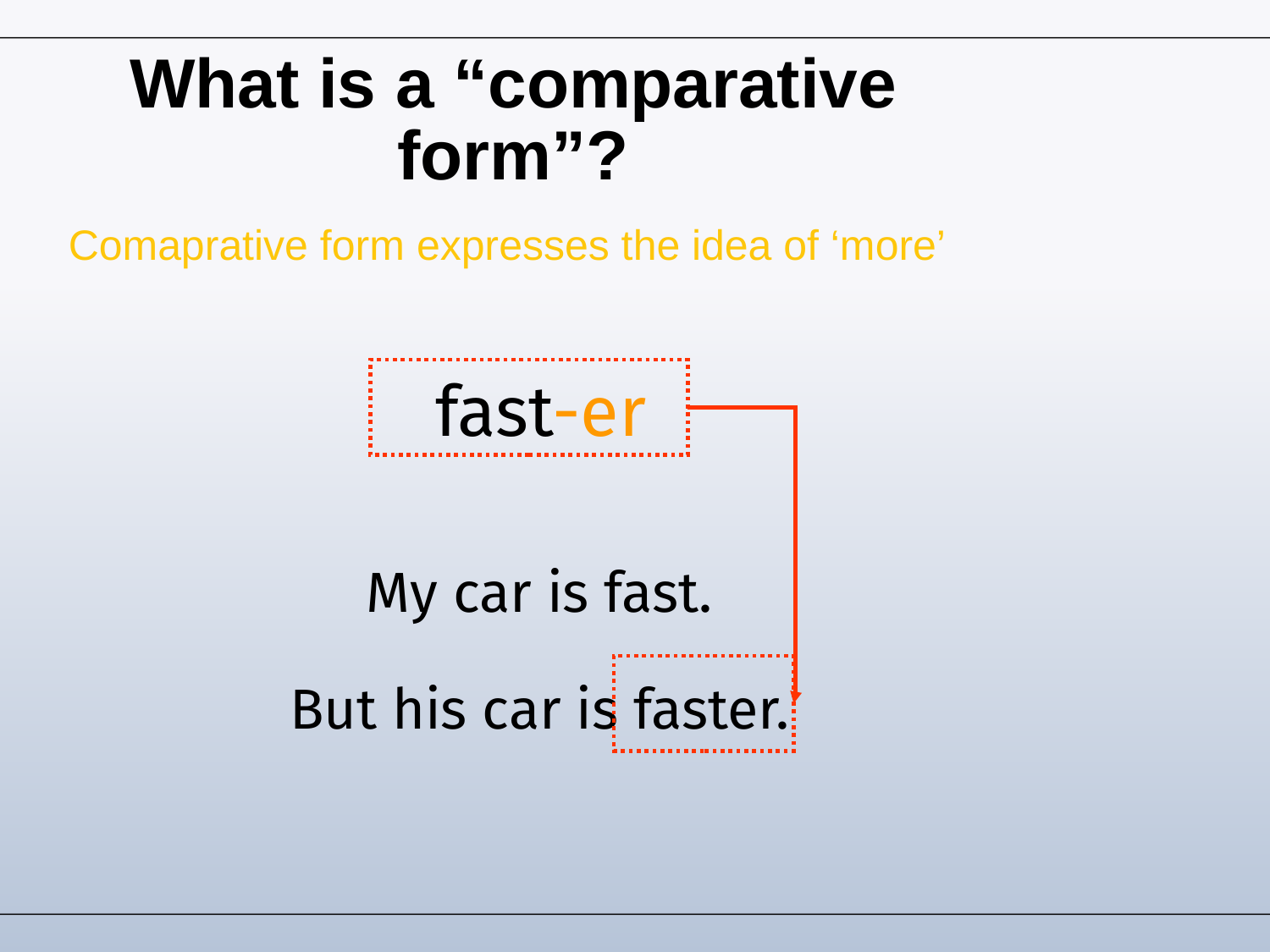

# What is a “comparative form”?
Comaprative form expresses the idea of ‘more’

fast
-er
My car is fast.

But his car is faster.